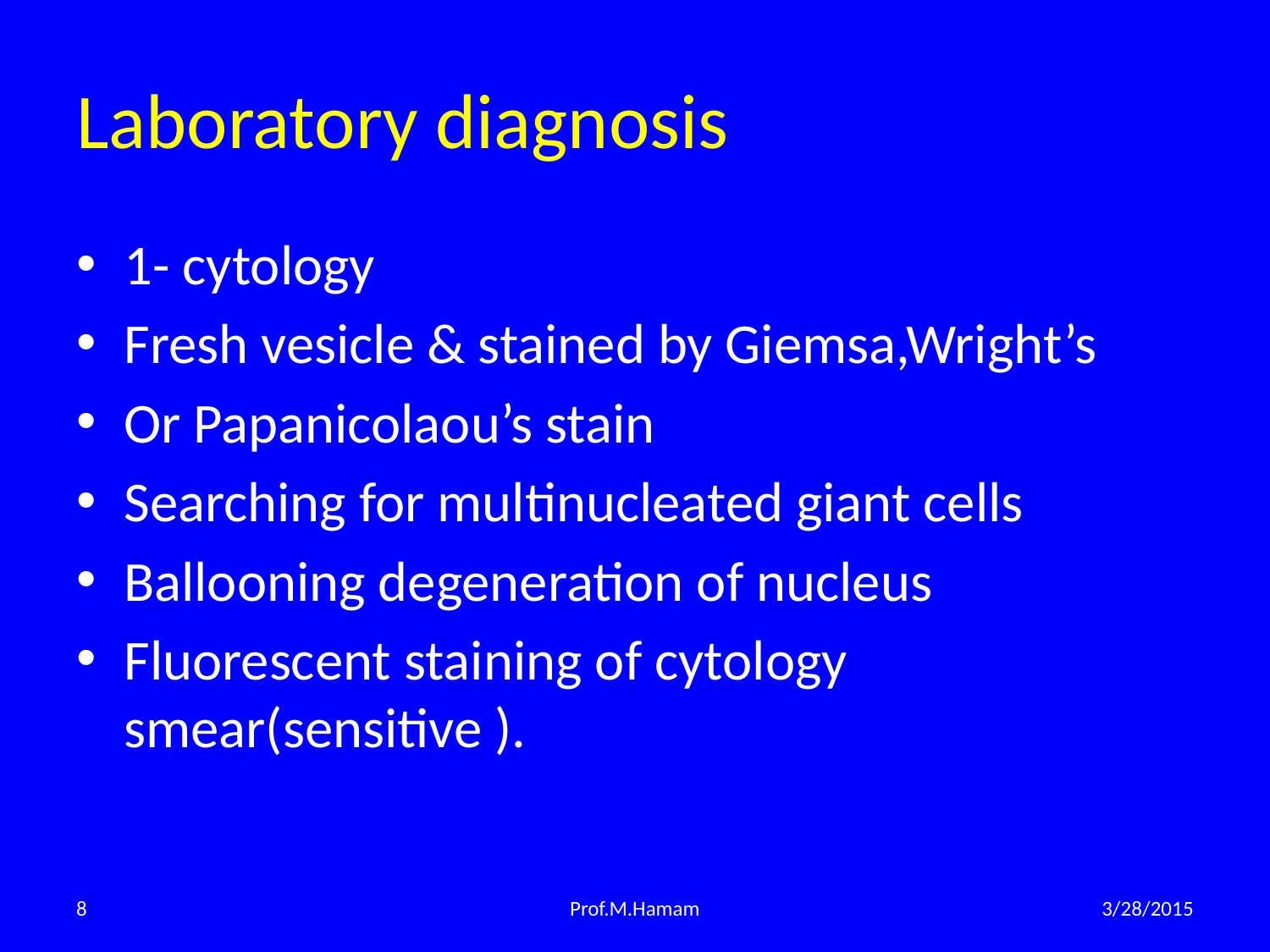

# Laboratory diagnosis
1- cytology
Fresh vesicle & stained by Giemsa,Wright’s
Or Papanicolaou’s stain
Searching for multinucleated giant cells
Ballooning degeneration of nucleus
Fluorescent staining of cytology smear(sensitive ).
8
Prof.M.Hamam
3/28/2015